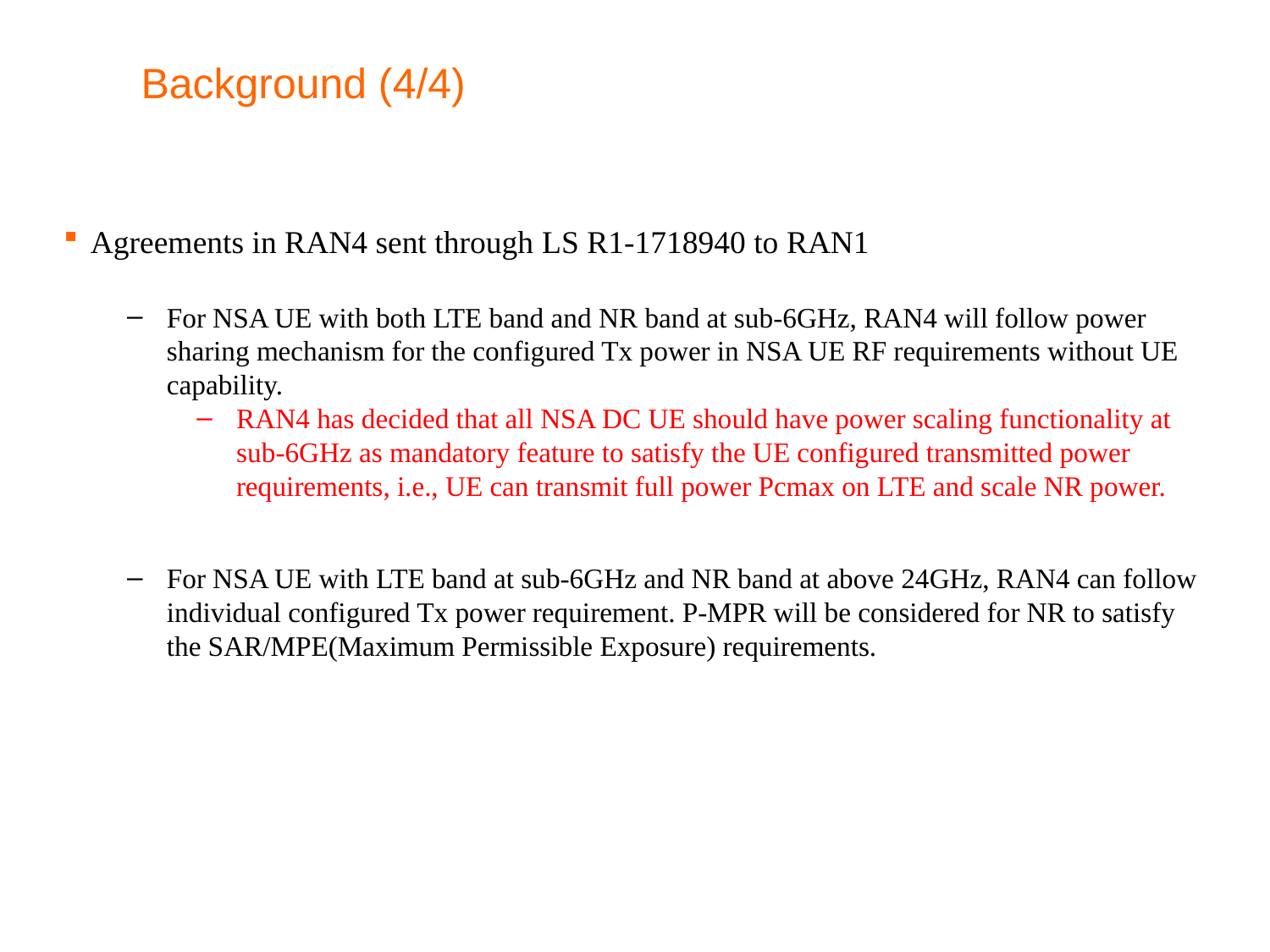

# Background (4/4)
Agreements in RAN4 sent through LS R1-1718940 to RAN1
For NSA UE with both LTE band and NR band at sub-6GHz, RAN4 will follow power sharing mechanism for the configured Tx power in NSA UE RF requirements without UE capability.
RAN4 has decided that all NSA DC UE should have power scaling functionality at sub-6GHz as mandatory feature to satisfy the UE configured transmitted power requirements, i.e., UE can transmit full power Pcmax on LTE and scale NR power.

For NSA UE with LTE band at sub-6GHz and NR band at above 24GHz, RAN4 can follow individual configured Tx power requirement. P-MPR will be considered for NR to satisfy the SAR/MPE(Maximum Permissible Exposure) requirements.